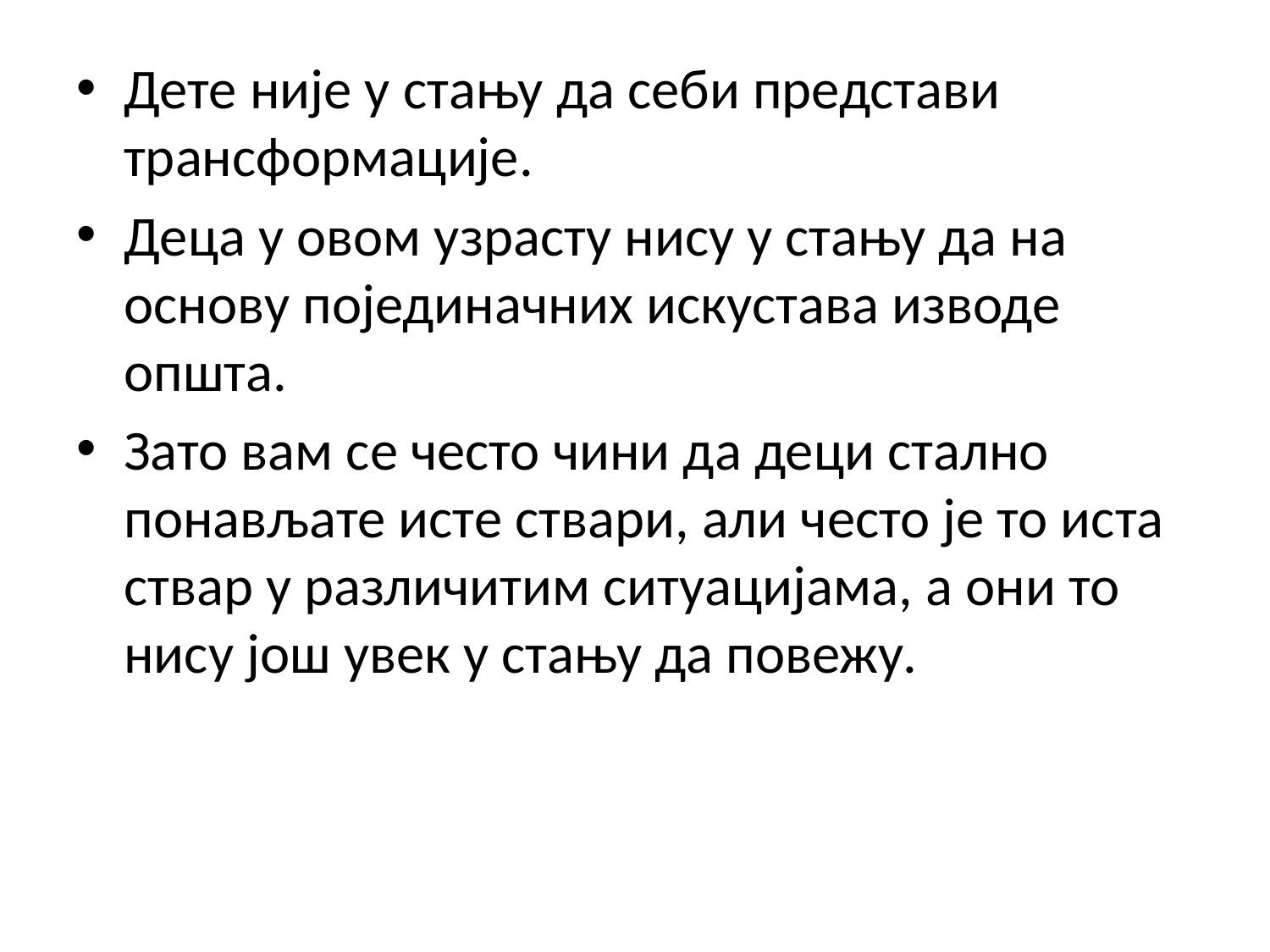

Дете није у стању да себи представи трансформације.
Деца у овом узрасту нису у стању да на основу појединачних искустава изводе општа.
Зато вам се често чини да деци стално понављате исте ствари, али често је то иста ствар у различитим ситуацијама, а они то нису још увек у стању да повежу.